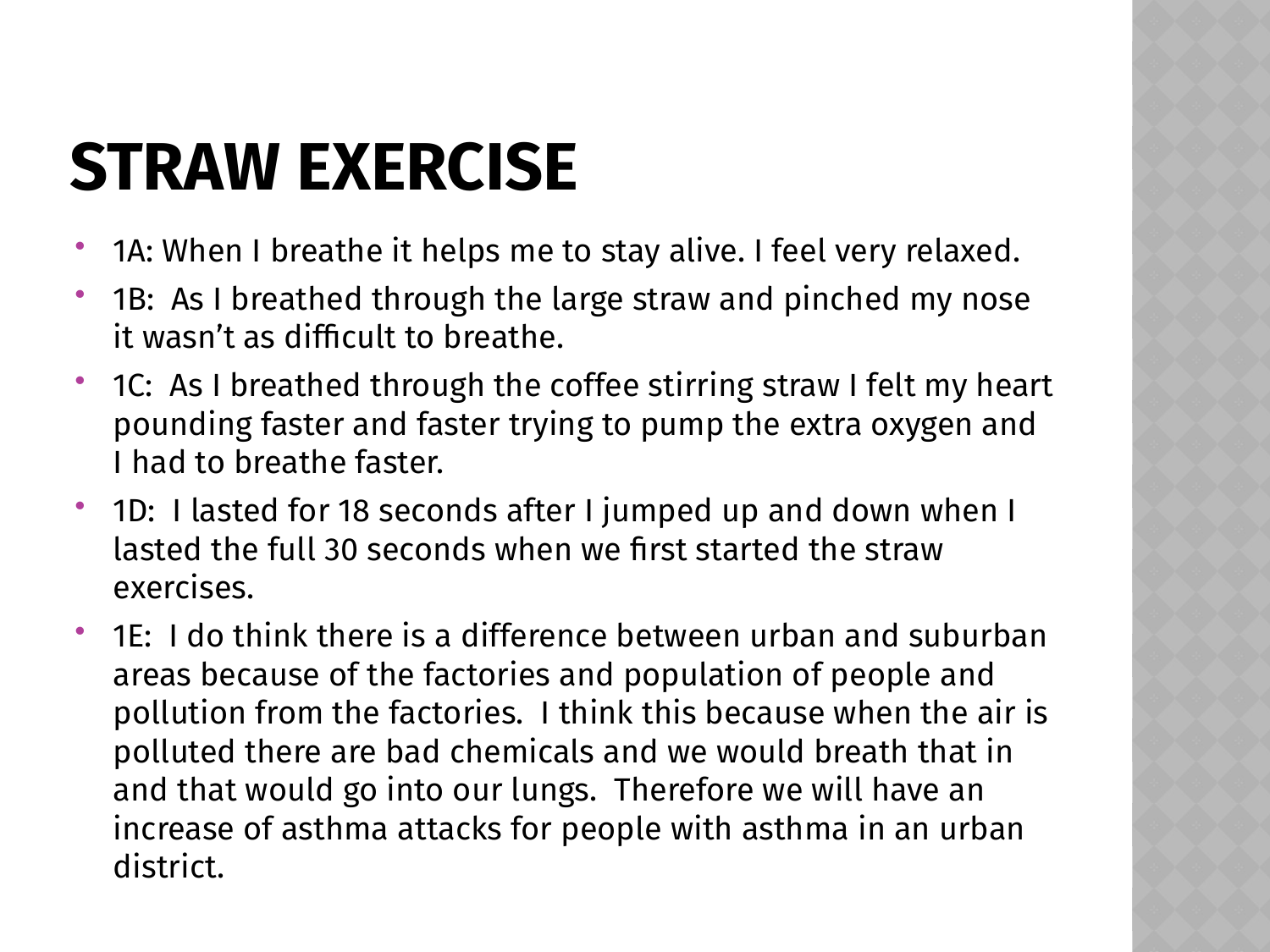

# Straw exercise
1A: When I breathe it helps me to stay alive. I feel very relaxed.
1B:  As I breathed through the large straw and pinched my nose it wasn’t as difficult to breathe.
1C:  As I breathed through the coffee stirring straw I felt my heart pounding faster and faster trying to pump the extra oxygen and I had to breathe faster.
1D:  I lasted for 18 seconds after I jumped up and down when I lasted the full 30 seconds when we first started the straw exercises.
1E:  I do think there is a difference between urban and suburban areas because of the factories and population of people and pollution from the factories.  I think this because when the air is polluted there are bad chemicals and we would breath that in and that would go into our lungs.  Therefore we will have an increase of asthma attacks for people with asthma in an urban district.